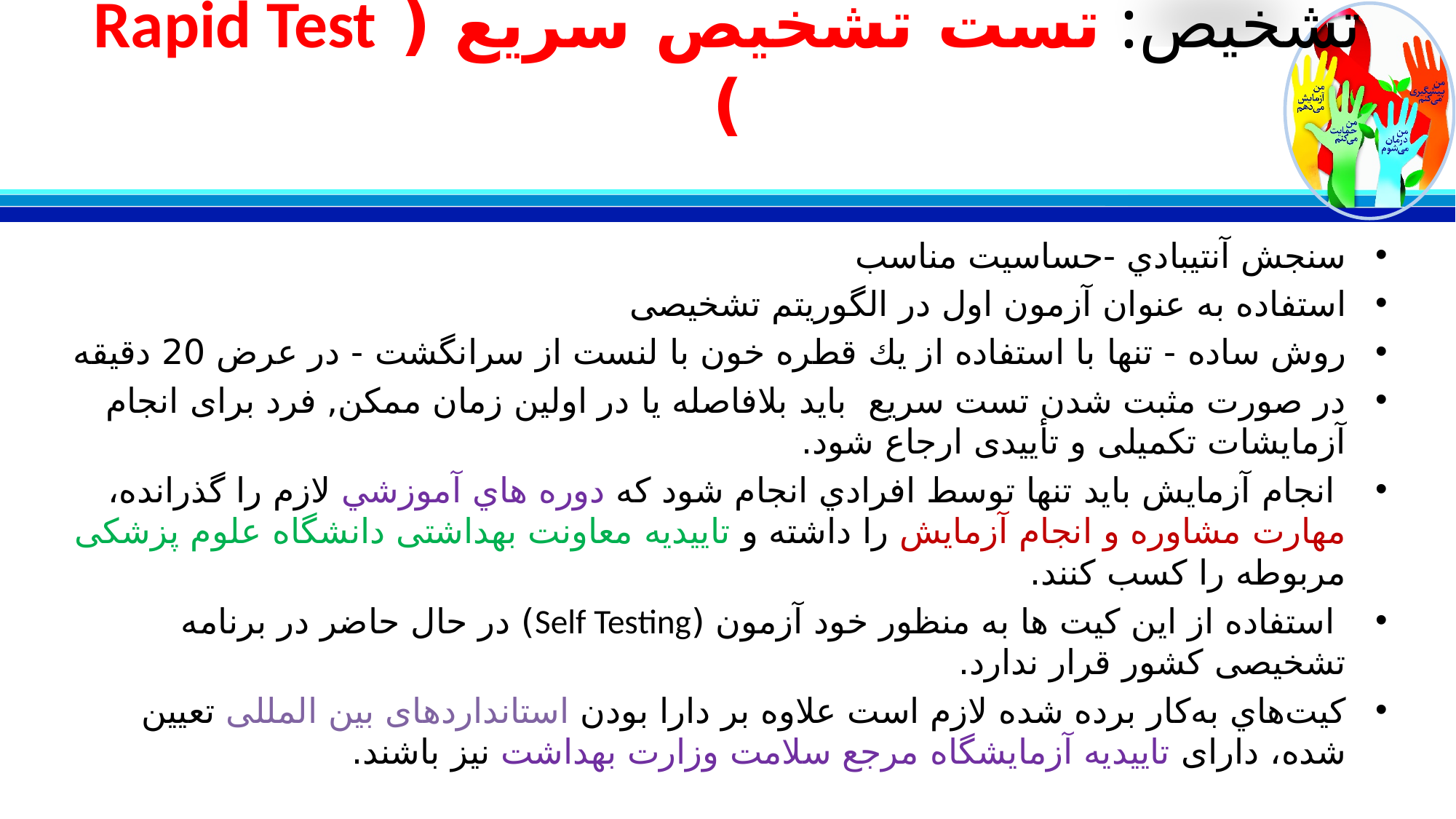

# تشخیص: تست تشخيص سريع ( Rapid Test  )
سنجش آنتي­بادي -حساسيت مناسب
استفاده به عنوان آزمون اول در الگوریتم تشخیصی
روش ساده - تنها با استفاده از يك قطره خون با لنست از سرانگشت - در عرض 20 دقیقه
در صورت مثبت شدن تست سريع  بايد بلافاصله یا در اولین زمان ممکن, فرد برای انجام آزمایشات تکمیلی و تأییدی ارجاع شود.
 انجام آزمايش بايد تنها توسط افرادي انجام شود كه دوره هاي آموزشي لازم را گذرانده، مهارت مشاوره و انجام آزمايش را داشته و تاییدیه معاونت بهداشتی دانشگاه علوم پزشکی مربوطه را کسب کنند.
 استفاده از اين كيت ها به منظور خود آزمون (Self Testing) در حال حاضر در برنامه تشخیصی کشور قرار ندارد.
كيت‌هاي به‌كار برده شده لازم است علاوه بر دارا بودن استانداردهای بین المللی تعیین شده، دارای تاییدیه آزمایشگاه مرجع سلامت وزارت بهداشت نیز باشند.